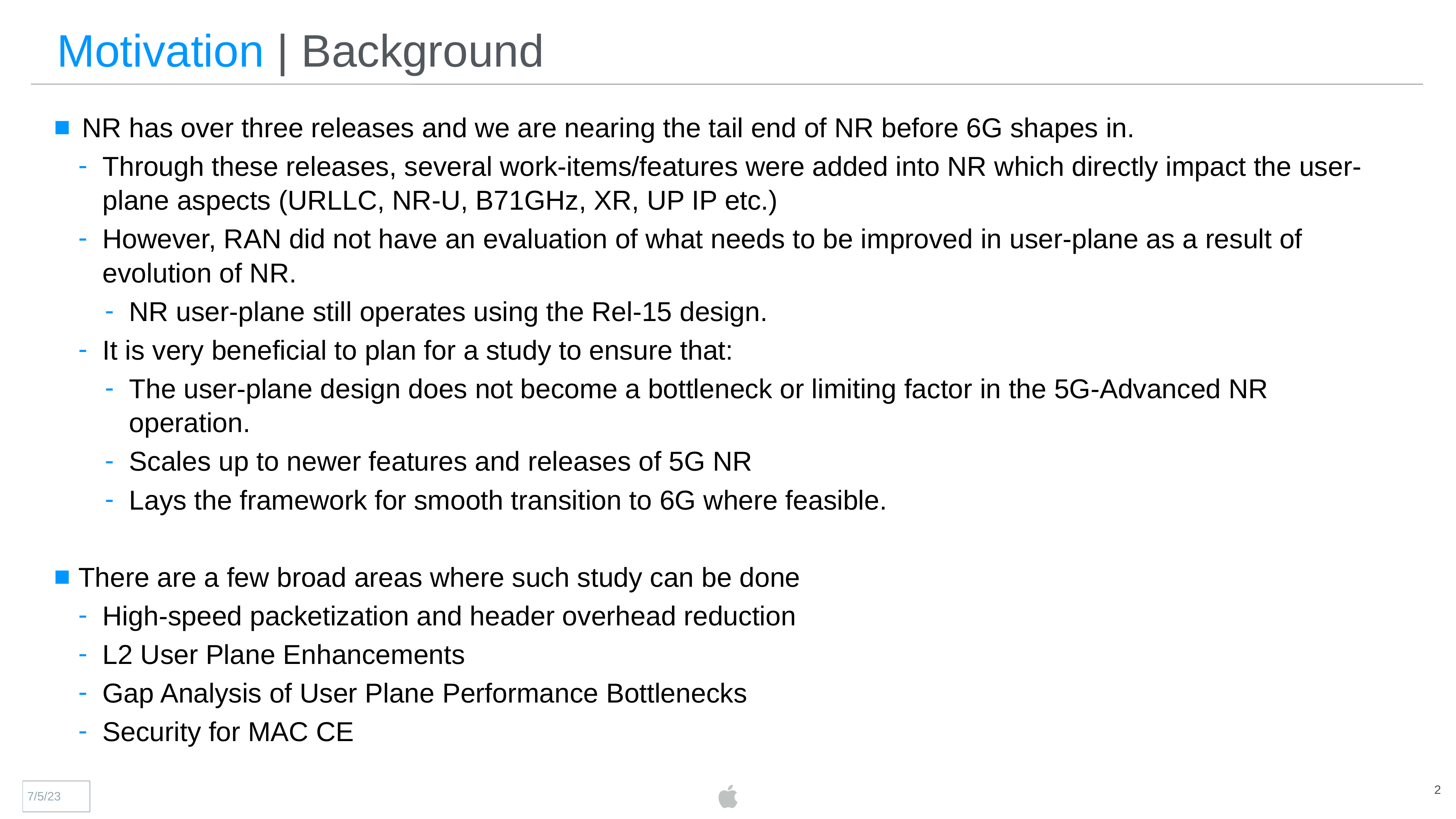

Motivation | Background
NR has over three releases and we are nearing the tail end of NR before 6G shapes in.
Through these releases, several work-items/features were added into NR which directly impact the user-plane aspects (URLLC, NR-U, B71GHz, XR, UP IP etc.)
However, RAN did not have an evaluation of what needs to be improved in user-plane as a result of evolution of NR.
NR user-plane still operates using the Rel-15 design.
It is very beneficial to plan for a study to ensure that:
The user-plane design does not become a bottleneck or limiting factor in the 5G-Advanced NR operation.
Scales up to newer features and releases of 5G NR
Lays the framework for smooth transition to 6G where feasible.

There are a few broad areas where such study can be done
High-speed packetization and header overhead reduction
L2 User Plane Enhancements
Gap Analysis of User Plane Performance Bottlenecks
Security for MAC CE
2